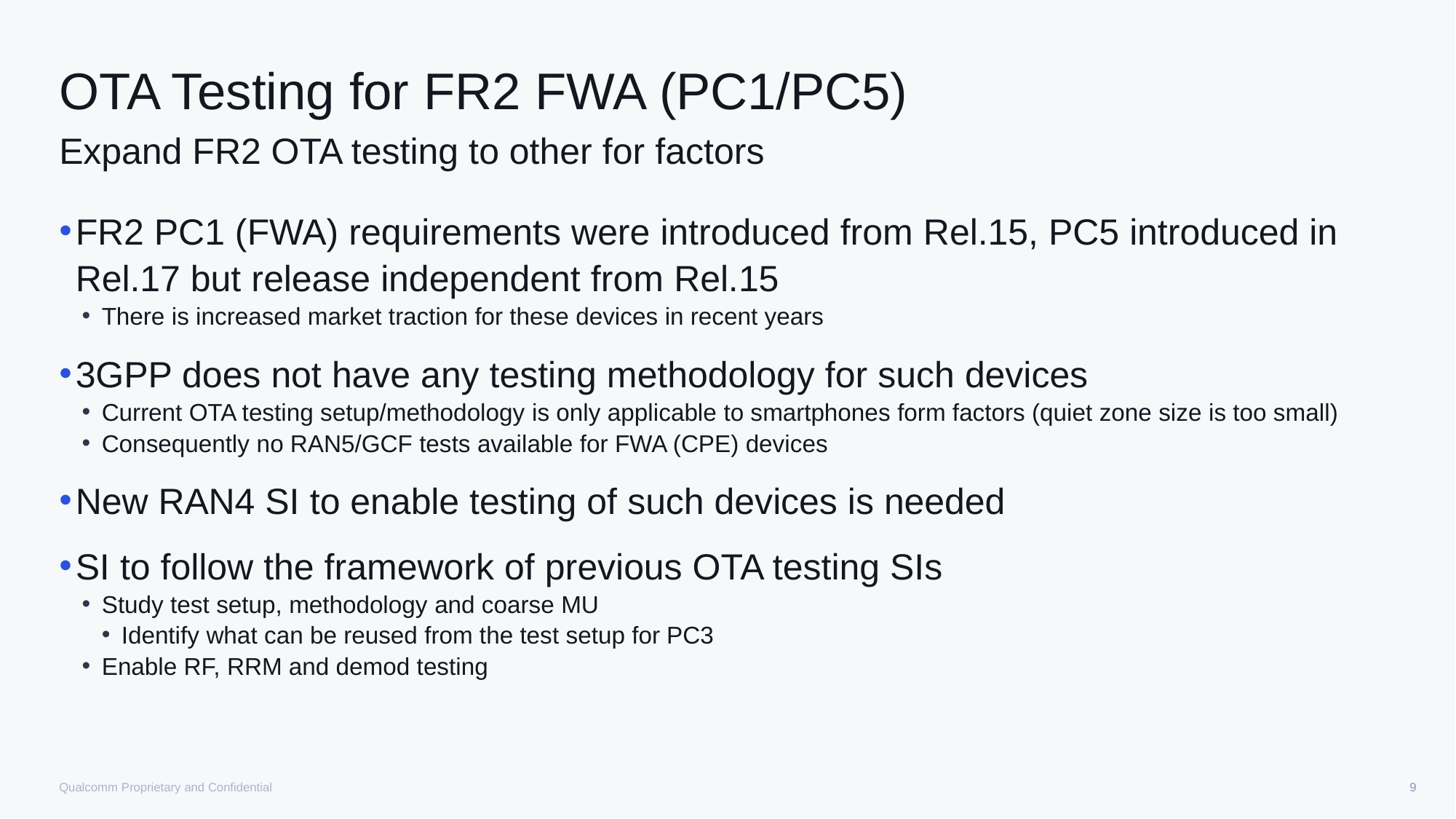

# OTA Testing for FR2 FWA (PC1/PC5)
Expand FR2 OTA testing to other for factors
FR2 PC1 (FWA) requirements were introduced from Rel.15, PC5 introduced in Rel.17 but release independent from Rel.15
There is increased market traction for these devices in recent years
3GPP does not have any testing methodology for such devices
Current OTA testing setup/methodology is only applicable to smartphones form factors (quiet zone size is too small)
Consequently no RAN5/GCF tests available for FWA (CPE) devices
New RAN4 SI to enable testing of such devices is needed
SI to follow the framework of previous OTA testing SIs
Study test setup, methodology and coarse MU
Identify what can be reused from the test setup for PC3
Enable RF, RRM and demod testing

Qualcomm Proprietary and Confidential